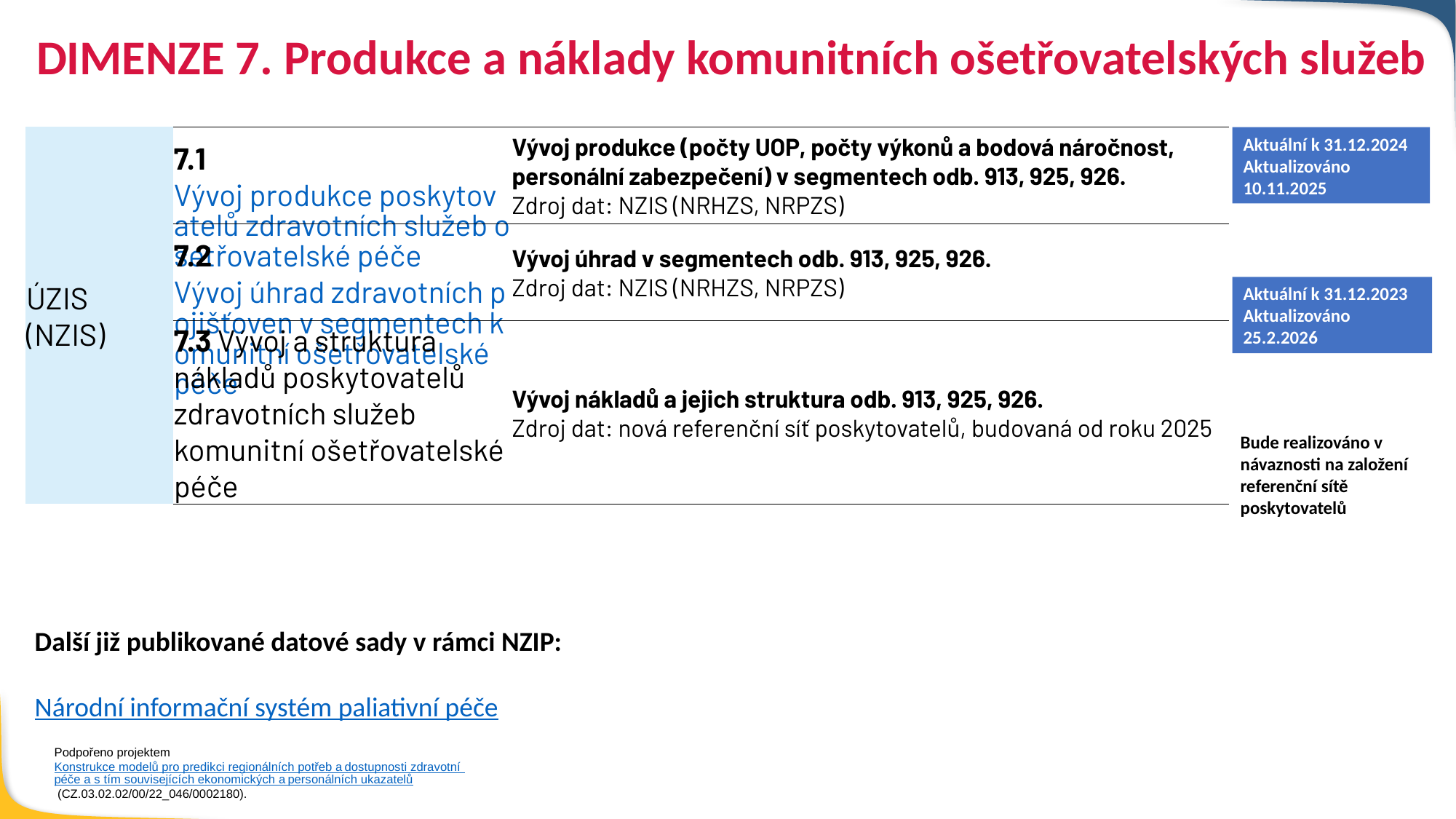

DIMENZE 7. Produkce a náklady komunitních ošetřovatelských služeb
| ÚZIS (NZIS) | 7.1 Vývoj produkce poskytovatelů zdravotních služeb ošetřovatelské péče | Vývoj produkce (počty UOP, počty výkonů a bodová náročnost, personální zabezpečení) v segmentech odb. 913, 925, 926. Zdroj dat: NZIS (NRHZS, NRPZS) |
| --- | --- | --- |
|  | 7.2 Vývoj úhrad zdravotních pojišťoven v segmentech komunitní ošetřovatelské péče | Vývoj úhrad v segmentech odb. 913, 925, 926. Zdroj dat: NZIS (NRHZS, NRPZS) |
|  | 7.3 Vývoj a struktura nákladů poskytovatelů zdravotních služeb komunitní ošetřovatelské péče | Vývoj nákladů a jejich struktura odb. 913, 925, 926. Zdroj dat: nová referenční síť poskytovatelů, budovaná od roku 2025 |
Aktuální k 31.12.2024
Aktualizováno 10.11.2025
Aktuální k 31.12.2023
Aktualizováno  25.2.2026
Bude realizováno v návaznosti na založení referenční sítě poskytovatelů
Další již publikované datové sady v rámci NZIP:

Národní informační systém paliativní péče
Podpořeno projektem Konstrukce modelů pro predikci regionálních potřeb a dostupnosti zdravotní péče a s tím souvisejících ekonomických a personálních ukazatelů (CZ.03.02.02/00/22_046/0002180).